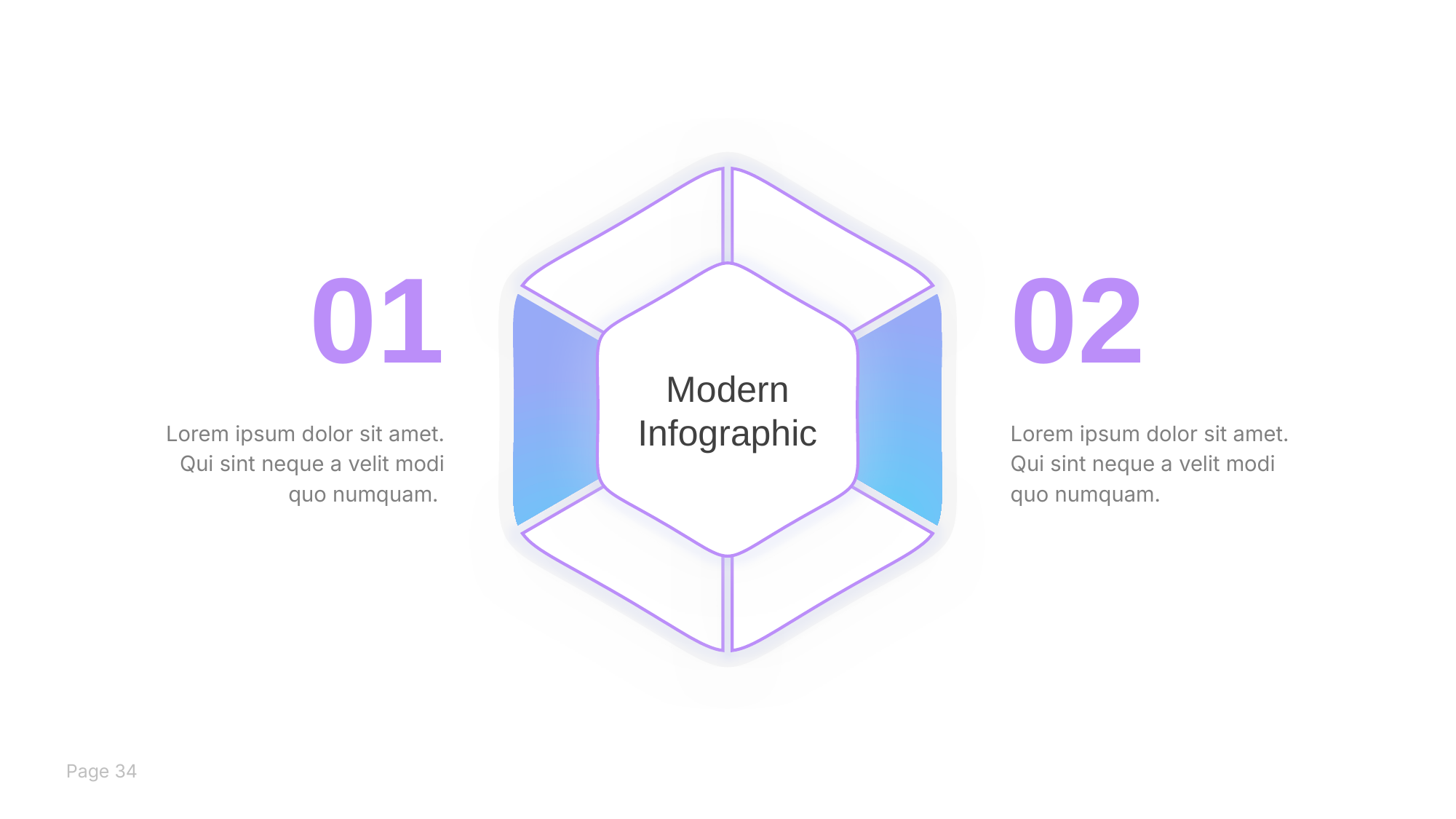

01
02

Modern Infographic

Lorem ipsum dolor sit amet. Qui sint neque a velit modi quo numquam.
Lorem ipsum dolor sit amet. Qui sint neque a velit modi quo numquam.